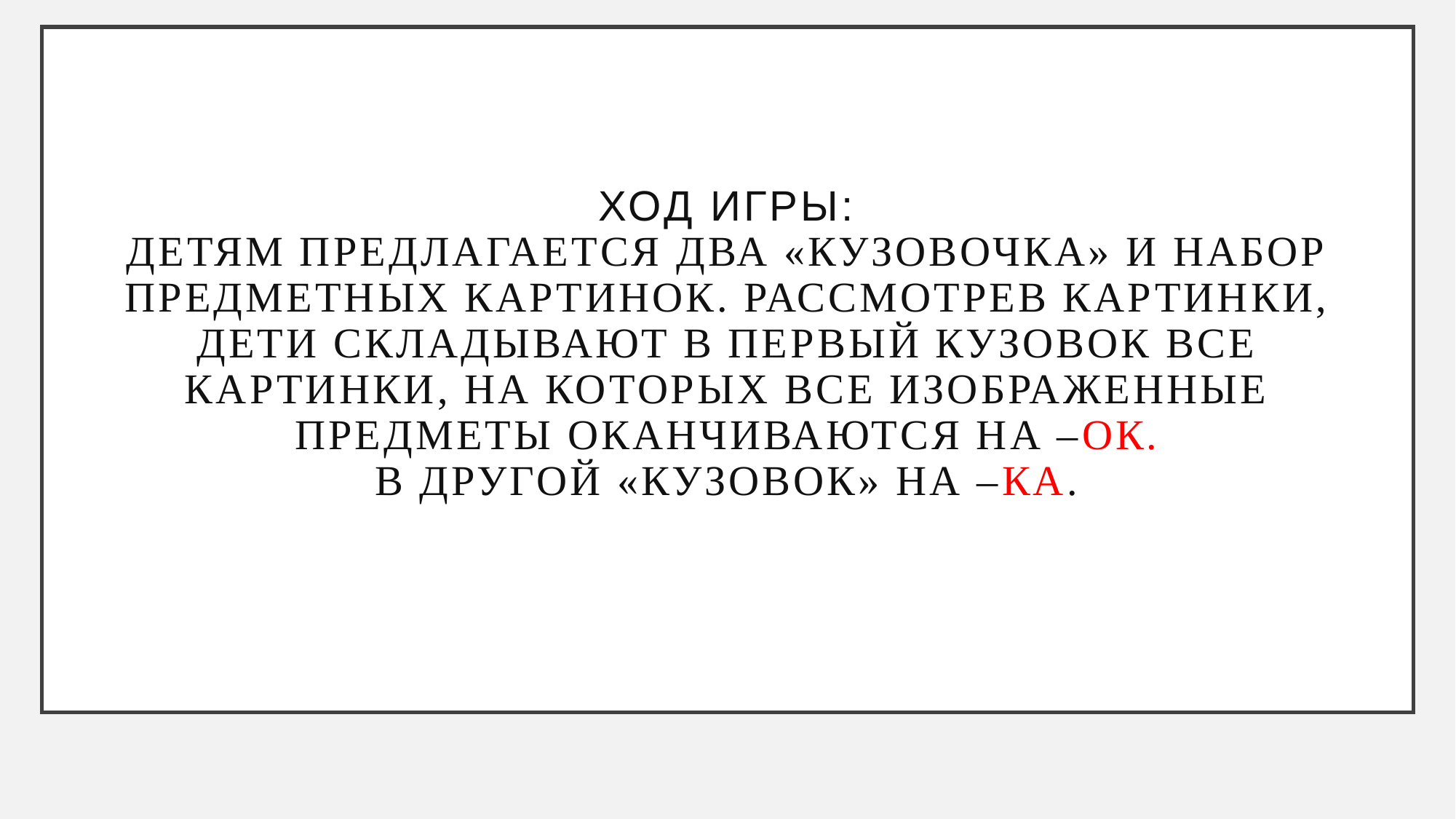

# ХОД ИГРЫ: Детям предлагается два «кузовочка» и набор предметных картинок. Рассмотрев картинки, дети складывают в первый кузовок все картинки, на которых все изображенные предметы оканчиваются на –ок. В другой «кузовок» на –ка.